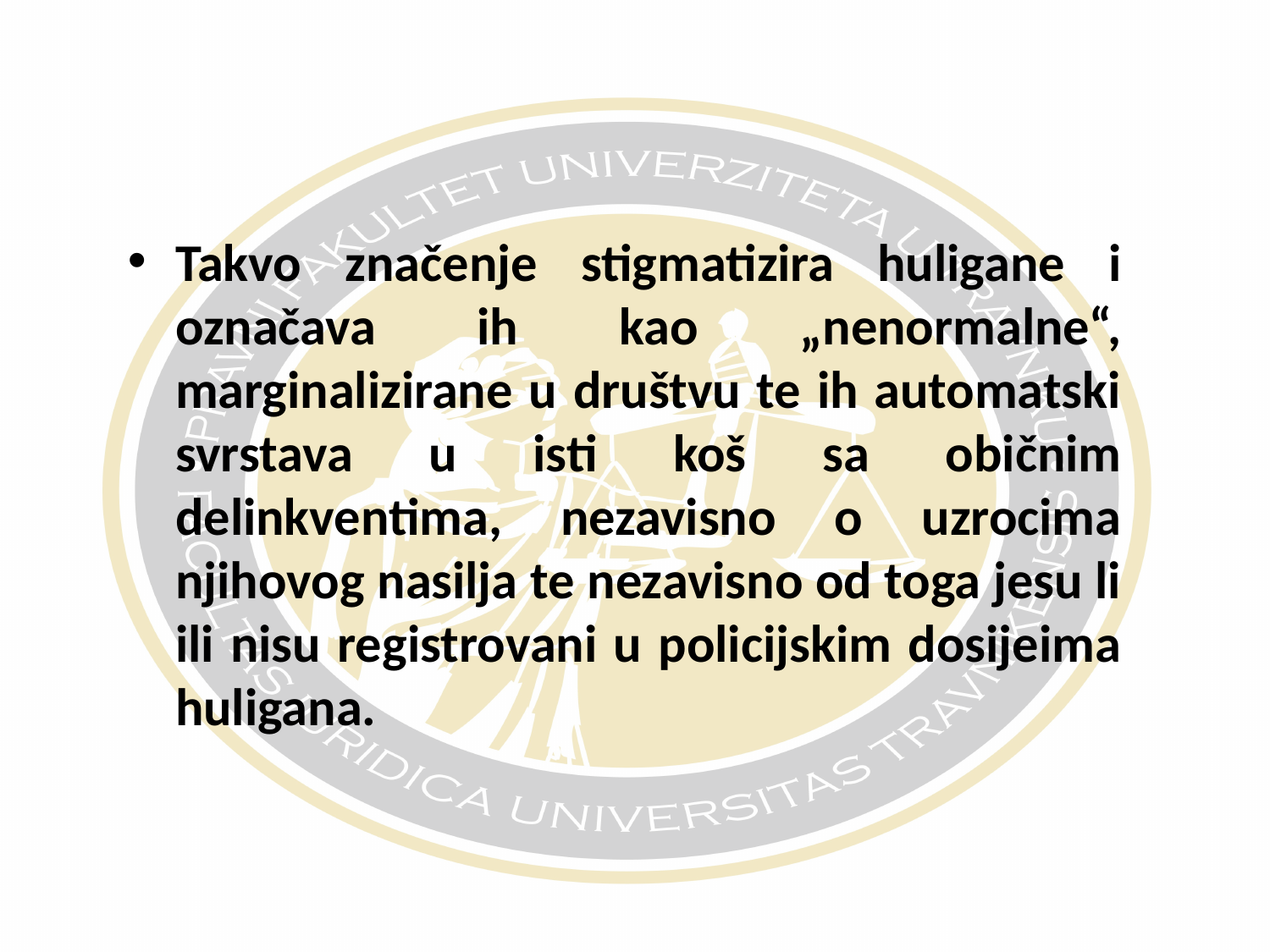

#
Takvo značenje stigmatizira huligane i označava ih kao „nenormalne“, marginalizirane u društvu te ih automatski svrstava u isti koš sa običnim delinkventima, nezavisno o uzrocima njihovog nasilja te nezavisno od toga jesu li ili nisu registrovani u policijskim dosijeima huligana.